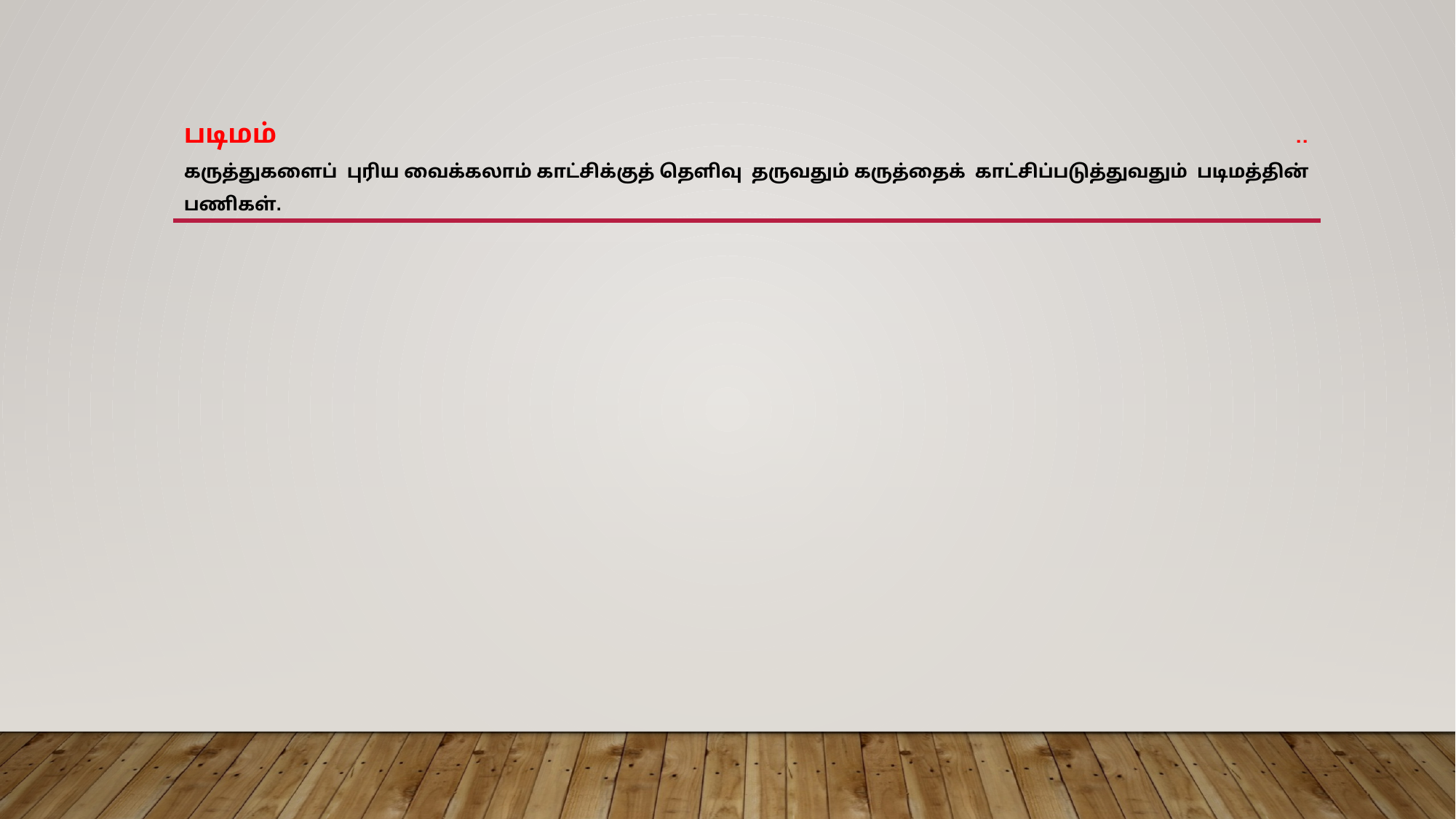

# படிமம் .. கருத்துகளைப்  புரிய வைக்கலாம் காட்சிக்குத் தெளிவு  தருவதும் கருத்தைக்  காட்சிப்படுத்துவதும்  படிமத்தின் பணிகள்.